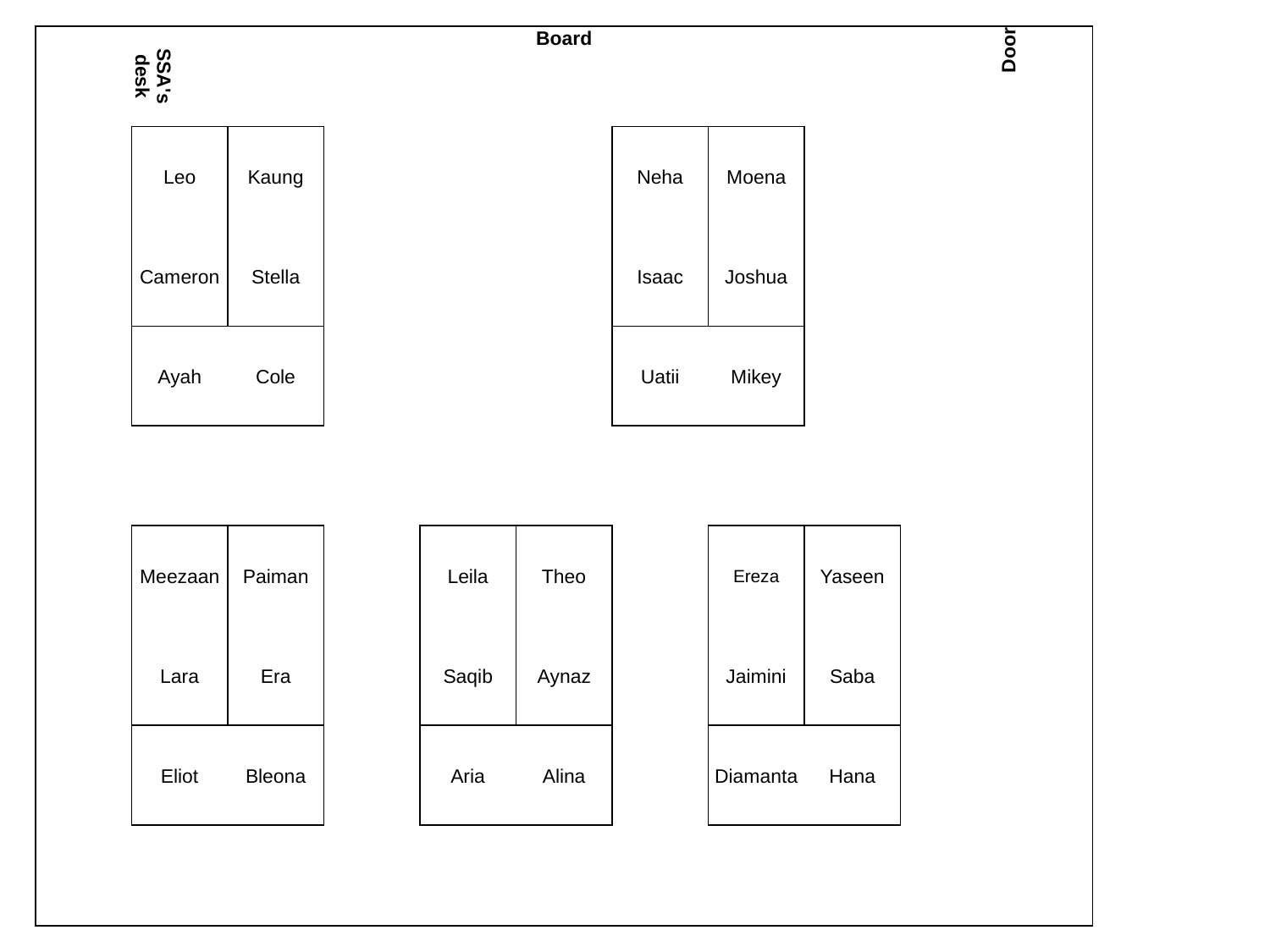

|  | SSA's desk |  |  | Board |  |  |  |  |  | Door |
| --- | --- | --- | --- | --- | --- | --- | --- | --- | --- | --- |
|  | Leo | Kaung |  |  |  | Neha | Moena |  |  |  |
|  |  |  |  |  |  |  |  |  |  |  |
|  | Cameron | Stella |  |  |  | Isaac | Joshua |  |  |  |
|  |  |  |  |  |  |  |  |  |  |  |
|  | Ayah | Cole |  |  |  | Uatii | Mikey |  |  |  |
|  |  |  |  |  |  |  |  |  |  |  |
|  |  |  |  |  |  |  |  |  |  |  |
|  |  |  |  |  |  |  |  |  |  |  |
|  | Meezaan | Paiman |  | Leila | Theo |  | Ereza | Yaseen |  |  |
|  |  |  |  |  |  |  |  |  |  |  |
|  | Lara | Era |  | Saqib | Aynaz |  | Jaimini | Saba |  |  |
|  |  |  |  |  |  |  |  |  |  |  |
|  | Eliot | Bleona |  | Aria | Alina |  | Diamanta | Hana |  |  |
|  |  |  |  |  |  |  |  |  |  |  |
|  |  |  |  |  |  |  |  |  |  |  |